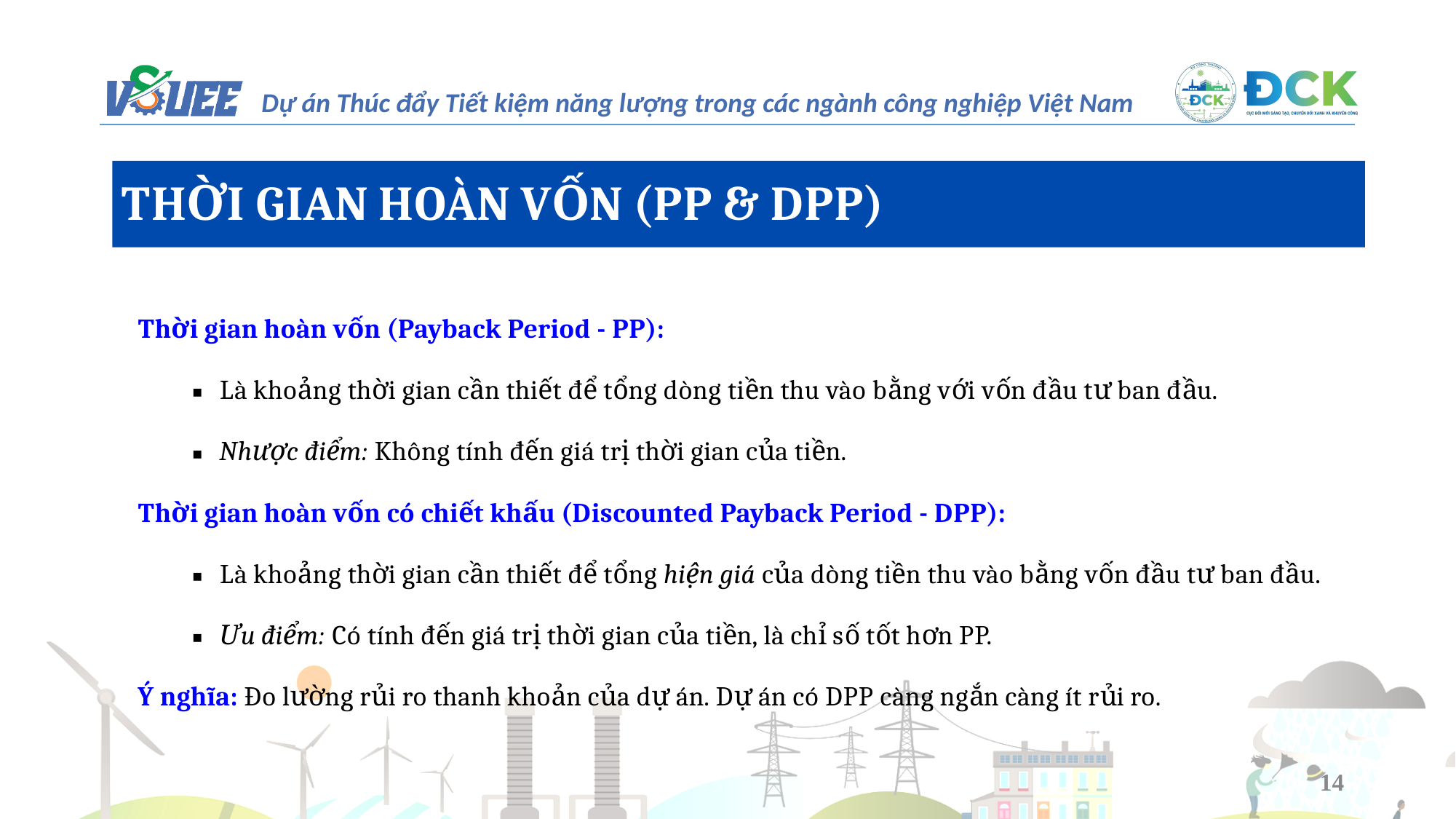

THỜI GIAN HOÀN VỐN (PP & DPP)
Thời gian hoàn vốn (Payback Period - PP):
Là khoảng thời gian cần thiết để tổng dòng tiền thu vào bằng với vốn đầu tư ban đầu.
Nhược điểm: Không tính đến giá trị thời gian của tiền.
Thời gian hoàn vốn có chiết khấu (Discounted Payback Period - DPP):
Là khoảng thời gian cần thiết để tổng hiện giá của dòng tiền thu vào bằng vốn đầu tư ban đầu.
Ưu điểm: Có tính đến giá trị thời gian của tiền, là chỉ số tốt hơn PP.
Ý nghĩa: Đo lường rủi ro thanh khoản của dự án. Dự án có DPP càng ngắn càng ít rủi ro.
14